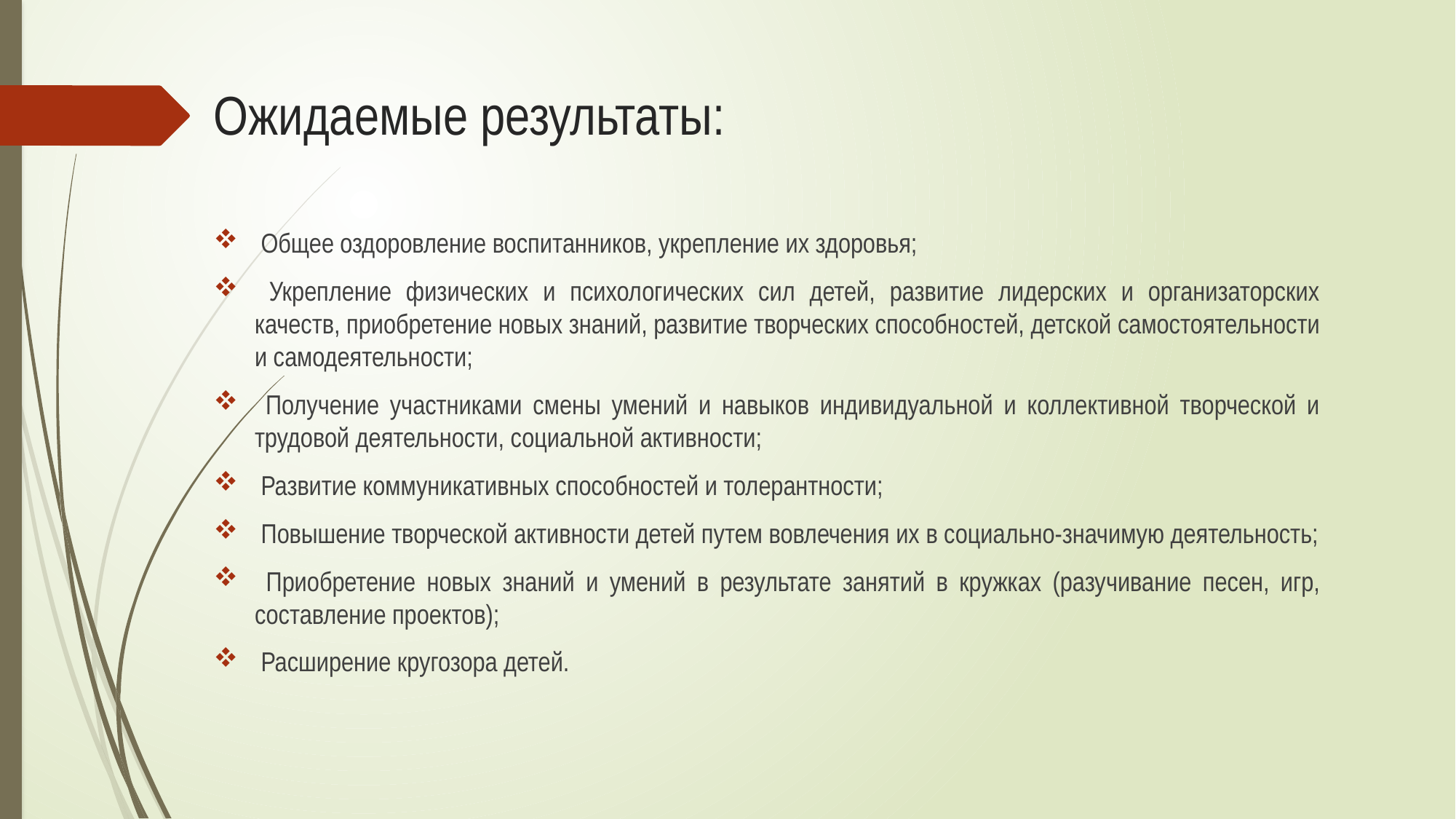

# Ожидаемые результаты:
 Общее оздоровление воспитанников, укрепление их здоровья;
 Укрепление физических и психологических сил детей, развитие лидерских и организаторских качеств, приобретение новых знаний, развитие творческих способностей, детской самостоятельности и самодеятельности;
 Получение участниками смены умений и навыков индивидуальной и коллективной творческой и трудовой деятельности, социальной активности;
 Развитие коммуникативных способностей и толерантности;
 Повышение творческой активности детей путем вовлечения их в социально-значимую деятельность;
 Приобретение новых знаний и умений в результате занятий в кружках (разучивание песен, игр, составление проектов);
 Расширение кругозора детей.